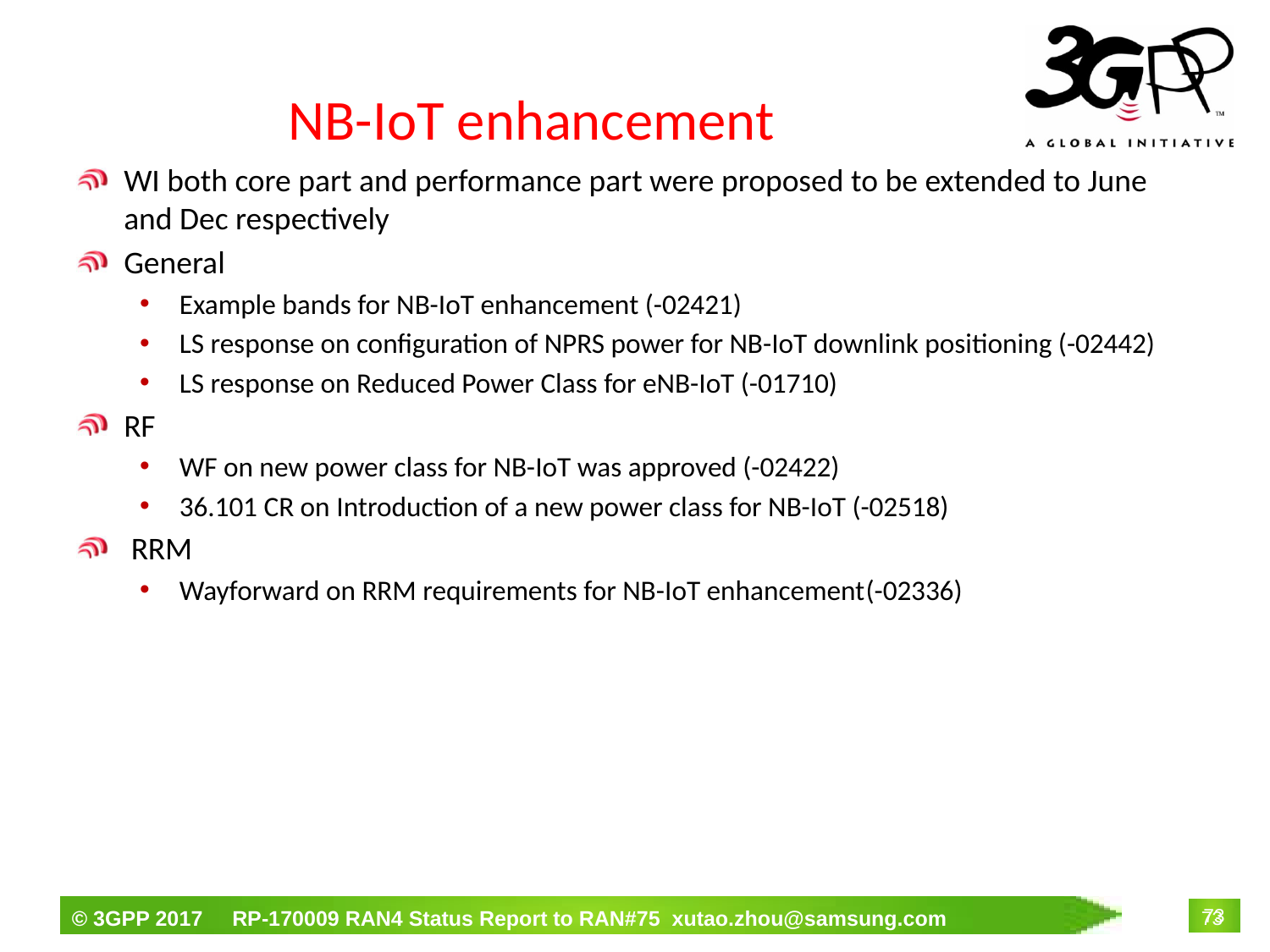

# NB-IoT enhancement
WI both core part and performance part were proposed to be extended to June and Dec respectively
General
Example bands for NB-IoT enhancement (-02421)
LS response on configuration of NPRS power for NB-IoT downlink positioning (-02442)
LS response on Reduced Power Class for eNB-IoT (-01710)
RF
WF on new power class for NB-IoT was approved (-02422)
36.101 CR on Introduction of a new power class for NB-IoT (-02518)
 RRM
Wayforward on RRM requirements for NB-IoT enhancement(-02336)

73